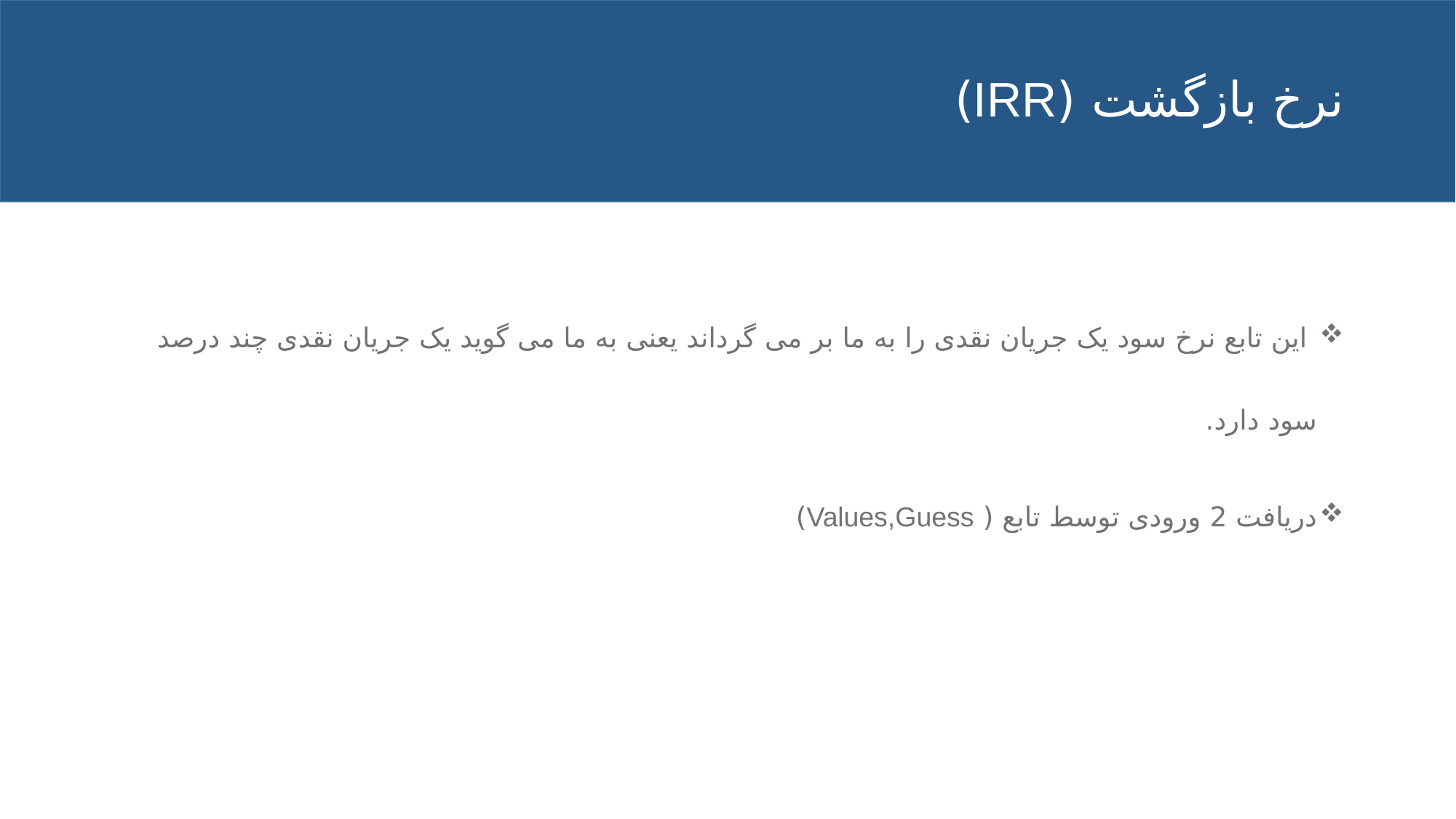

# نرخ بازگشت (IRR)

 این تابع نرخ سود یک جریان نقدی را به ما بر می گرداند یعنی به ما می گوید یک جریان نقدی چند درصد سود دارد.
دریافت 2 ورودی توسط تابع ( Values,Guess)